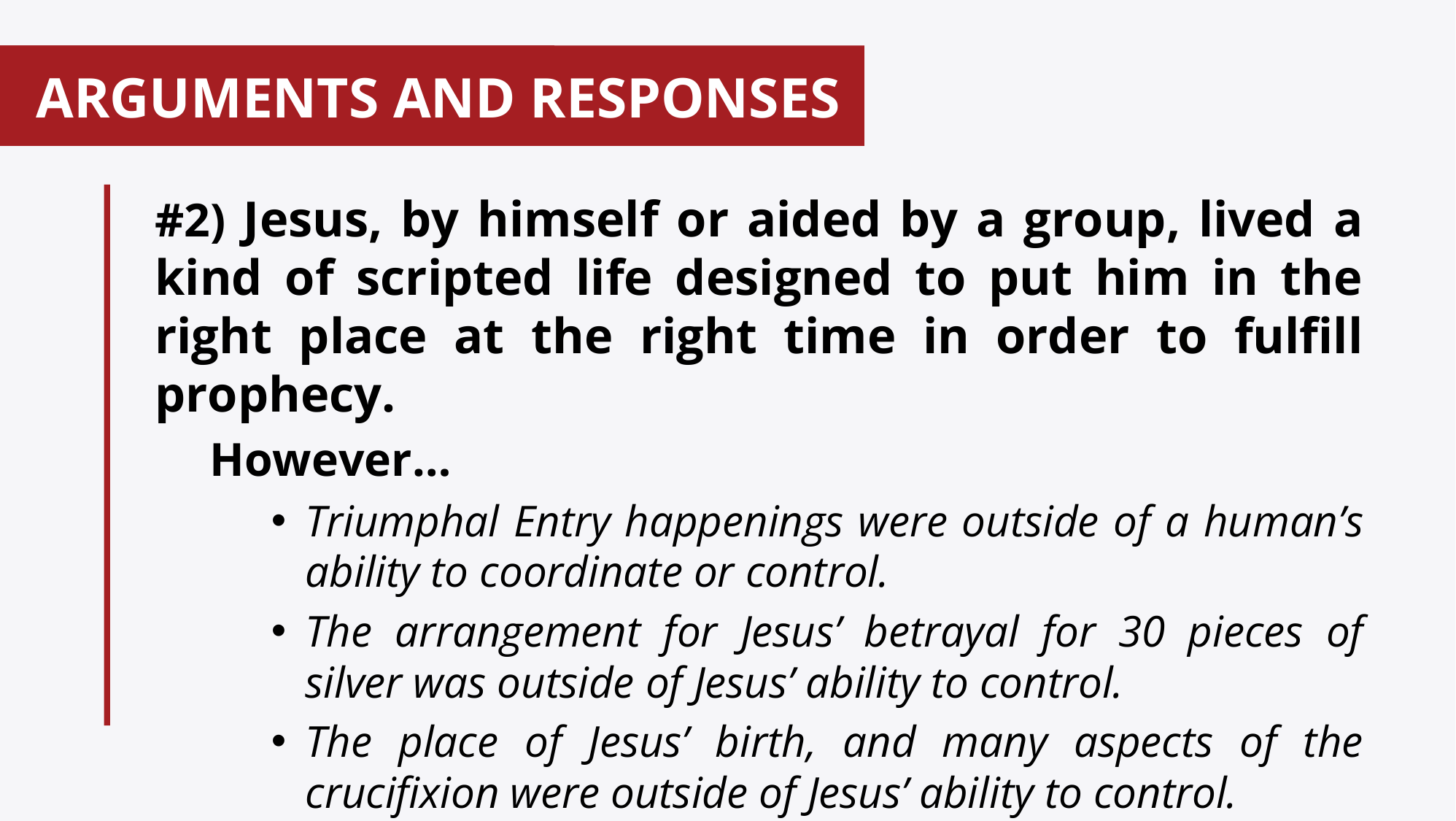

ARGUMENTS AND RESPONSES
#
#2) Jesus, by himself or aided by a group, lived a kind of scripted life designed to put him in the right place at the right time in order to fulfill prophecy.
However…
Triumphal Entry happenings were outside of a human’s ability to coordinate or control.
The arrangement for Jesus’ betrayal for 30 pieces of silver was outside of Jesus’ ability to control.
The place of Jesus’ birth, and many aspects of the crucifixion were outside of Jesus’ ability to control.